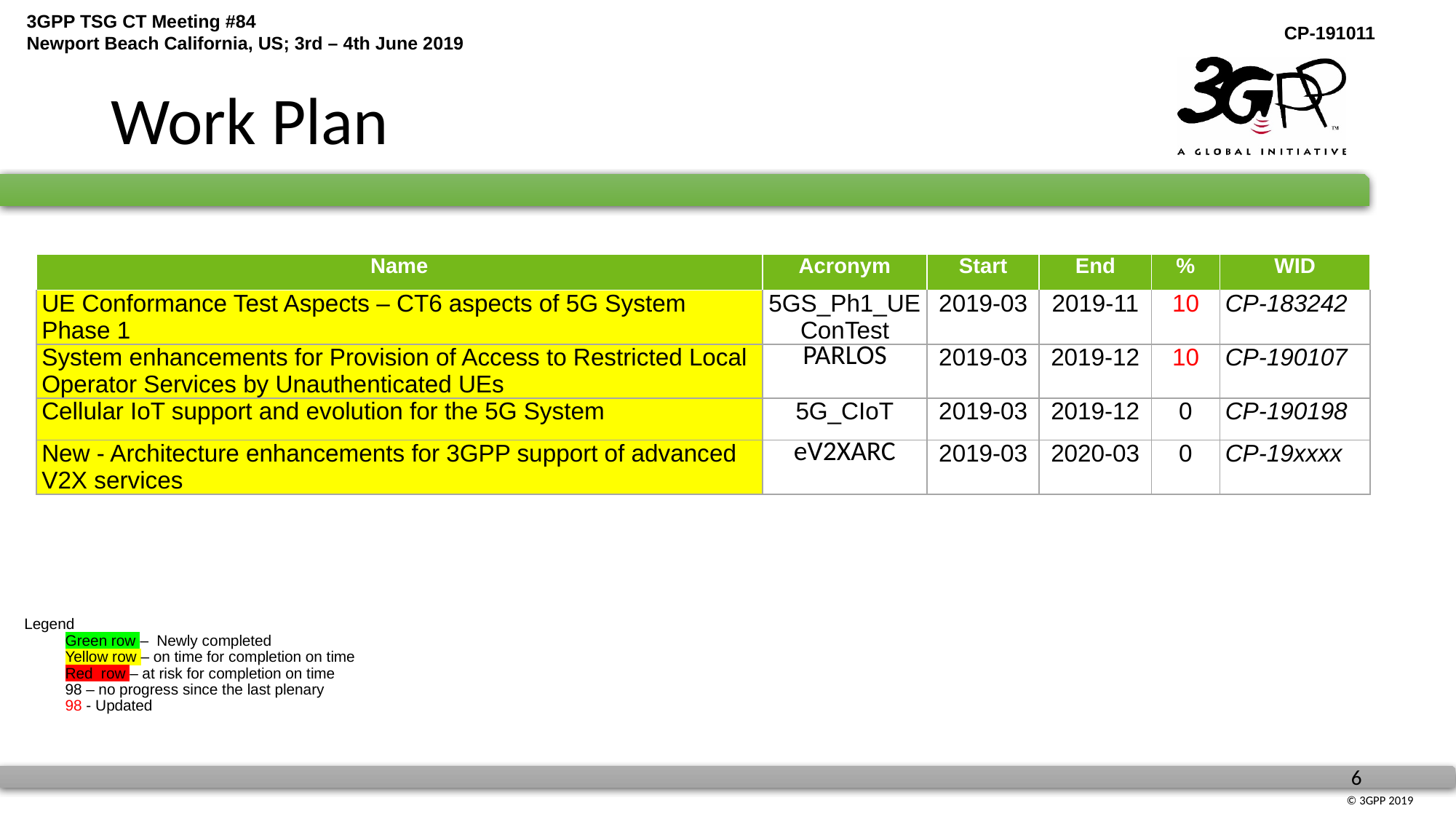

# Work Plan
| Name | Acronym | Start | End | % | WID |
| --- | --- | --- | --- | --- | --- |
| UE Conformance Test Aspects – CT6 aspects of 5G System Phase 1 | 5GS\_Ph1\_UEConTest | 2019-03 | 2019-11 | 10 | CP-183242 |
| System enhancements for Provision of Access to Restricted Local Operator Services by Unauthenticated UEs | PARLOS | 2019-03 | 2019-12 | 10 | CP-190107 |
| Cellular IoT support and evolution for the 5G System | 5G\_CIoT | 2019-03 | 2019-12 | 0 | CP-190198 |
| New - Architecture enhancements for 3GPP support of advanced V2X services | eV2XARC | 2019-03 | 2020-03 | 0 | CP-19xxxx |
Legend
Green row –  Newly completed
	Yellow row – on time for completion on time
Red  row – at risk for completion on time
	98 – no progress since the last plenary
	98 - Updated